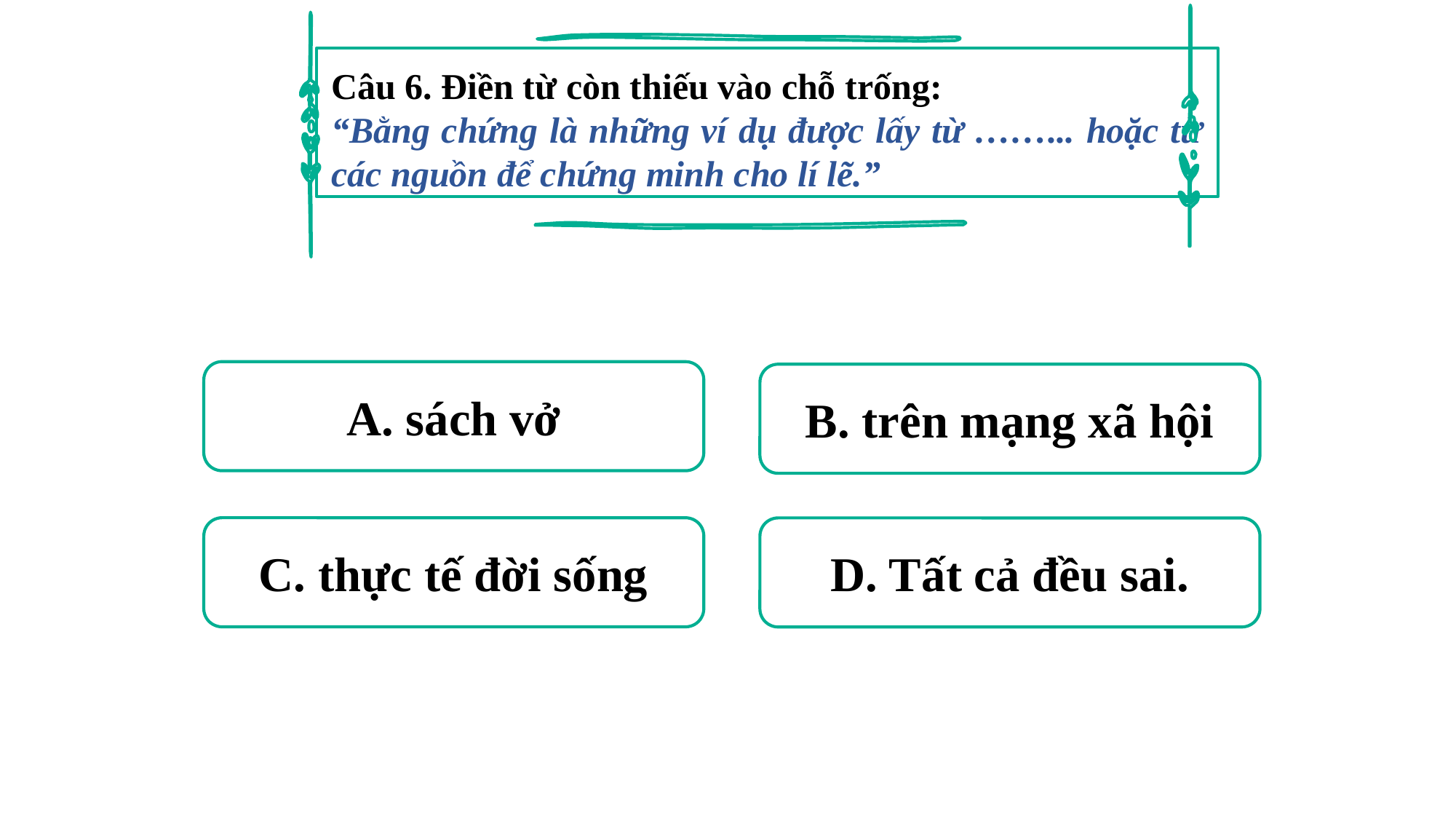

Câu 6. Điền từ còn thiếu vào chỗ trống:
“Bằng chứng là những ví dụ được lấy từ ……... hoặc từ các nguồn để chứng minh cho lí lẽ.”
A. sách vở
B. trên mạng xã hội
C. thực tế đời sống
D. Tất cả đều sai.